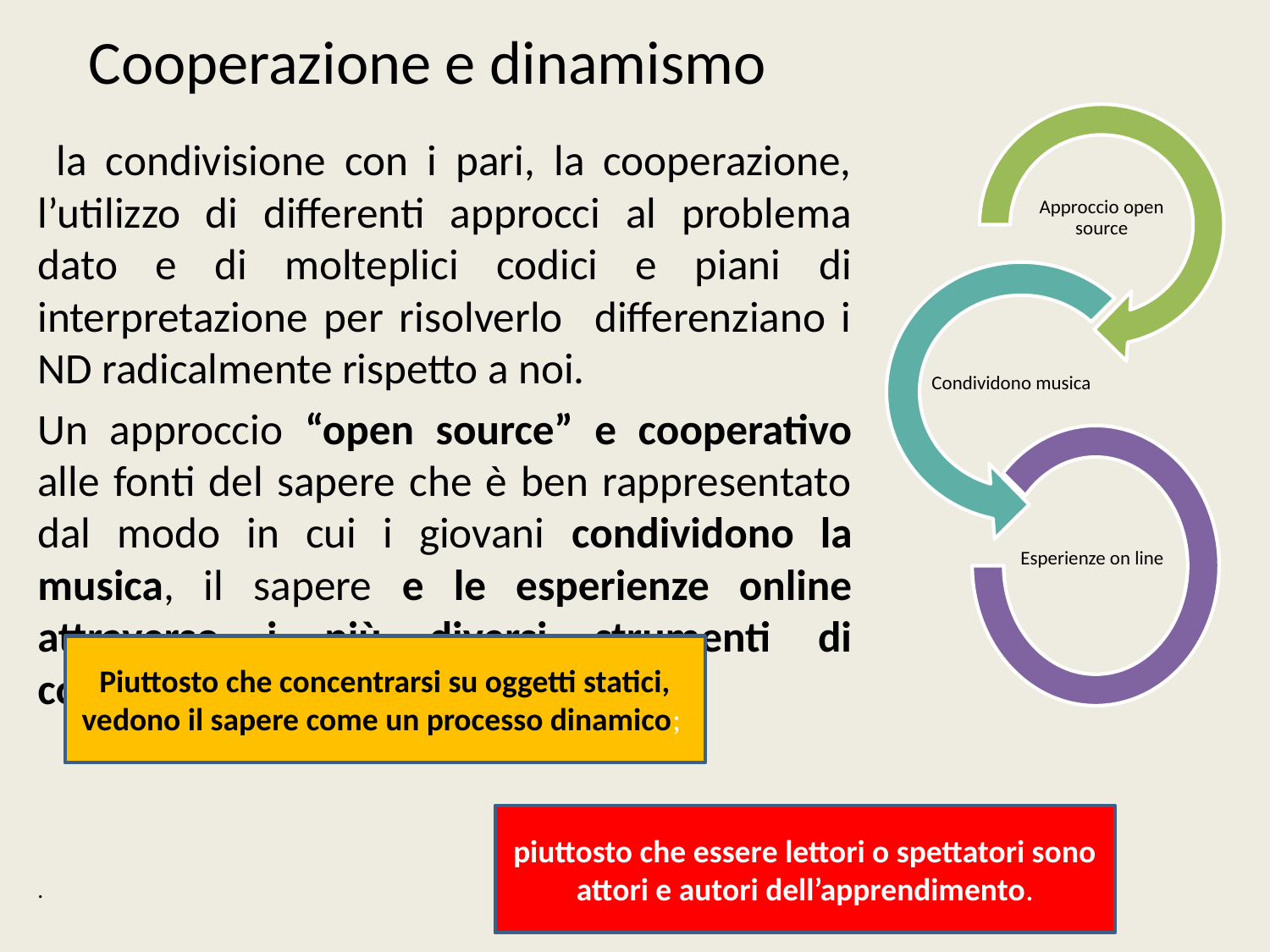

# Cooperazione e dinamismo
Approccio open source
Condividono musica
Esperienze on line
 la condivisione con i pari, la cooperazione, l’utilizzo di differenti approcci al problema dato e di molteplici codici e piani di interpretazione per risolverlo  differenziano i ND radicalmente rispetto a noi.
Un approccio “open source” e cooperativo alle fonti del sapere che è ben rappresentato dal modo in cui i giovani condividono la musica, il sapere e le esperienze online attraverso i più diversi strumenti di comunicazione digitale sul web.

.
Piuttosto che concentrarsi su oggetti statici, vedono il sapere come un processo dinamico;
piuttosto che essere lettori o spettatori sono attori e autori dell’apprendimento.
DIGIUNI 2016